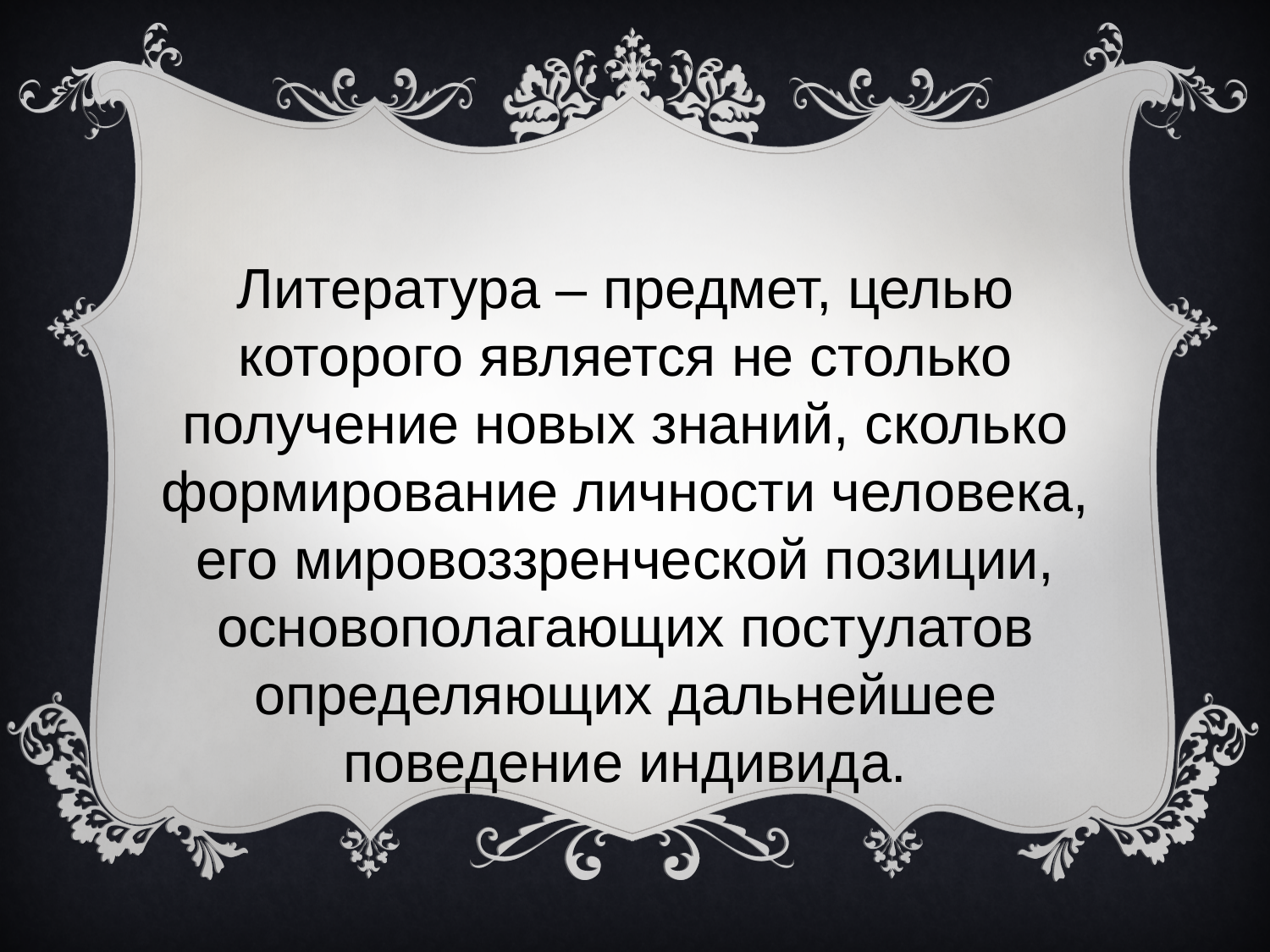

Литература – предмет, целью которого является не столько получение новых знаний, сколько формирование личности человека, его мировоззренческой позиции, основополагающих постулатов определяющих дальнейшее поведение индивида.